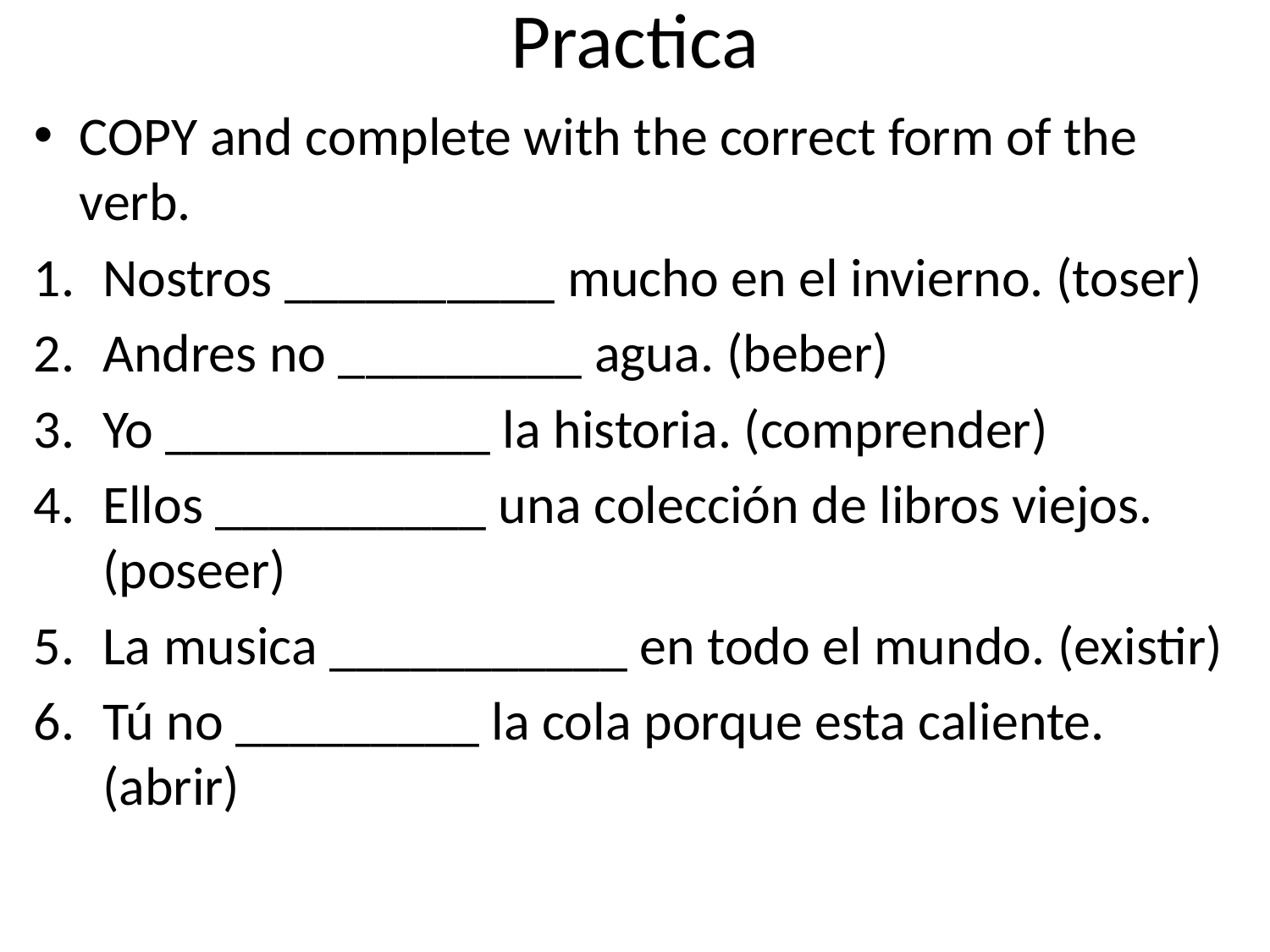

# Practica
COPY and complete with the correct form of the verb.
Nostros __________ mucho en el invierno. (toser)
Andres no _________ agua. (beber)
Yo ____________ la historia. (comprender)
Ellos __________ una colección de libros viejos. (poseer)
La musica ___________ en todo el mundo. (existir)
Tú no _________ la cola porque esta caliente. (abrir)